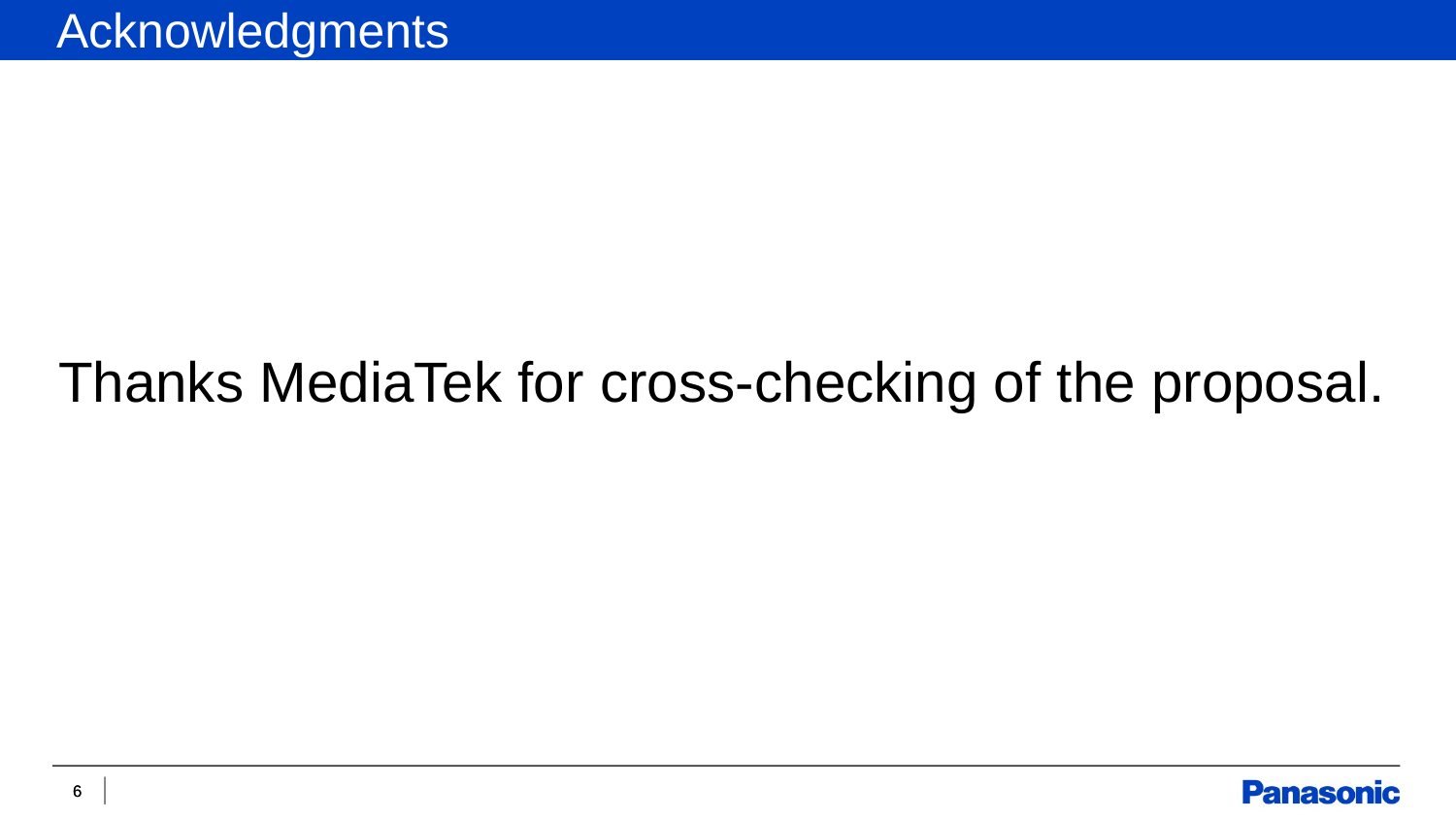

Acknowledgments
Thanks MediaTek for cross-checking of the proposal.
6